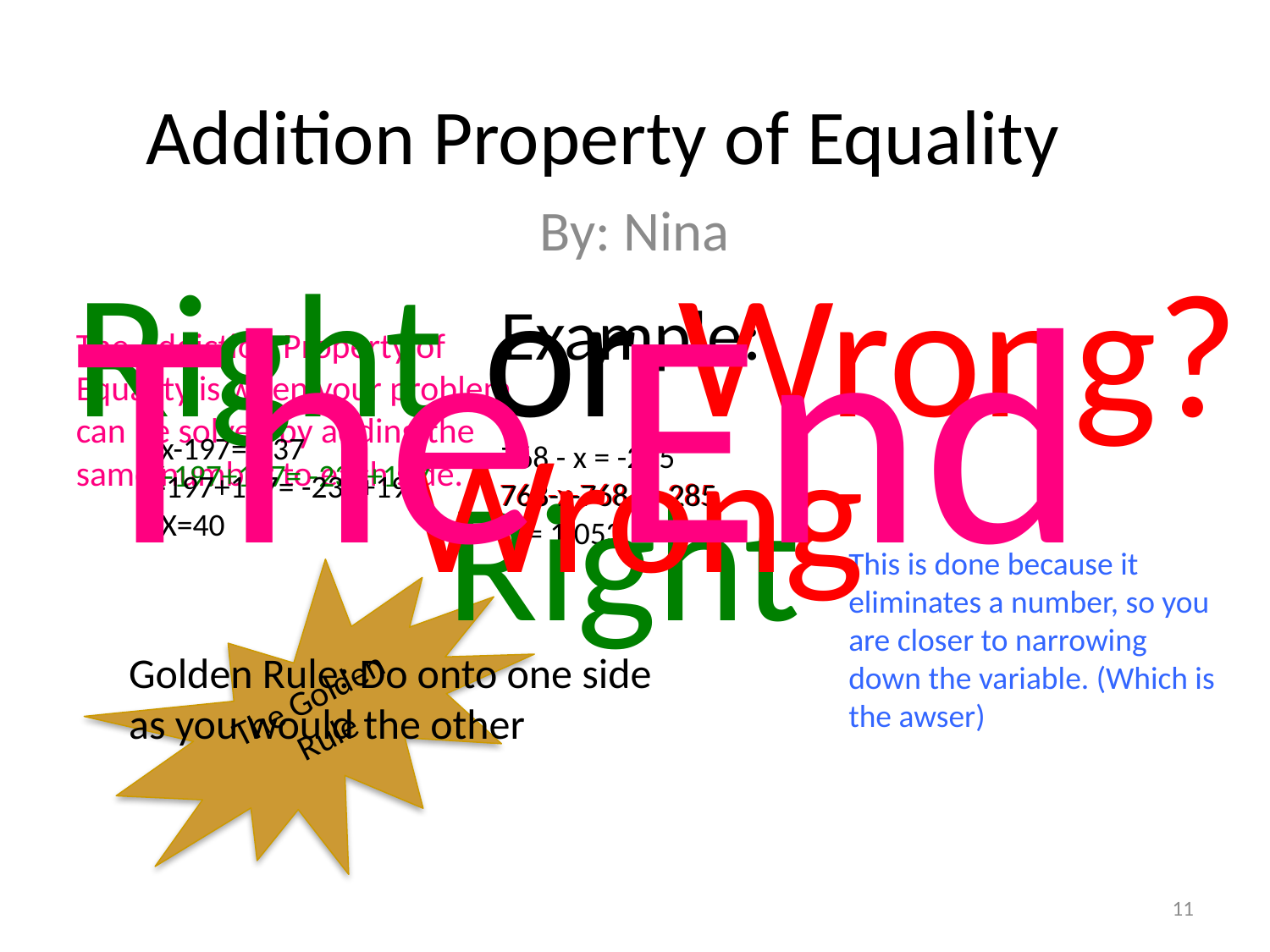

# Addition Property of Equality
By: Nina
The End
Right or Wrong?
Example:
The Addiction Property of Equality is when your problem can be solved by adding the same number to each side.
Wrong
x-197=-237

X=40
768 - x = -285

-X= 1,053
Right
X-197+197= -237+197
X-197+197= -237+197

768-x-768 = -285
768-x-768 = -285

This is done because it eliminates a number, so you are closer to narrowing down the variable. (Which is the awser)
The Golden Rule
Golden Rule: Do onto one side as you would the other
11